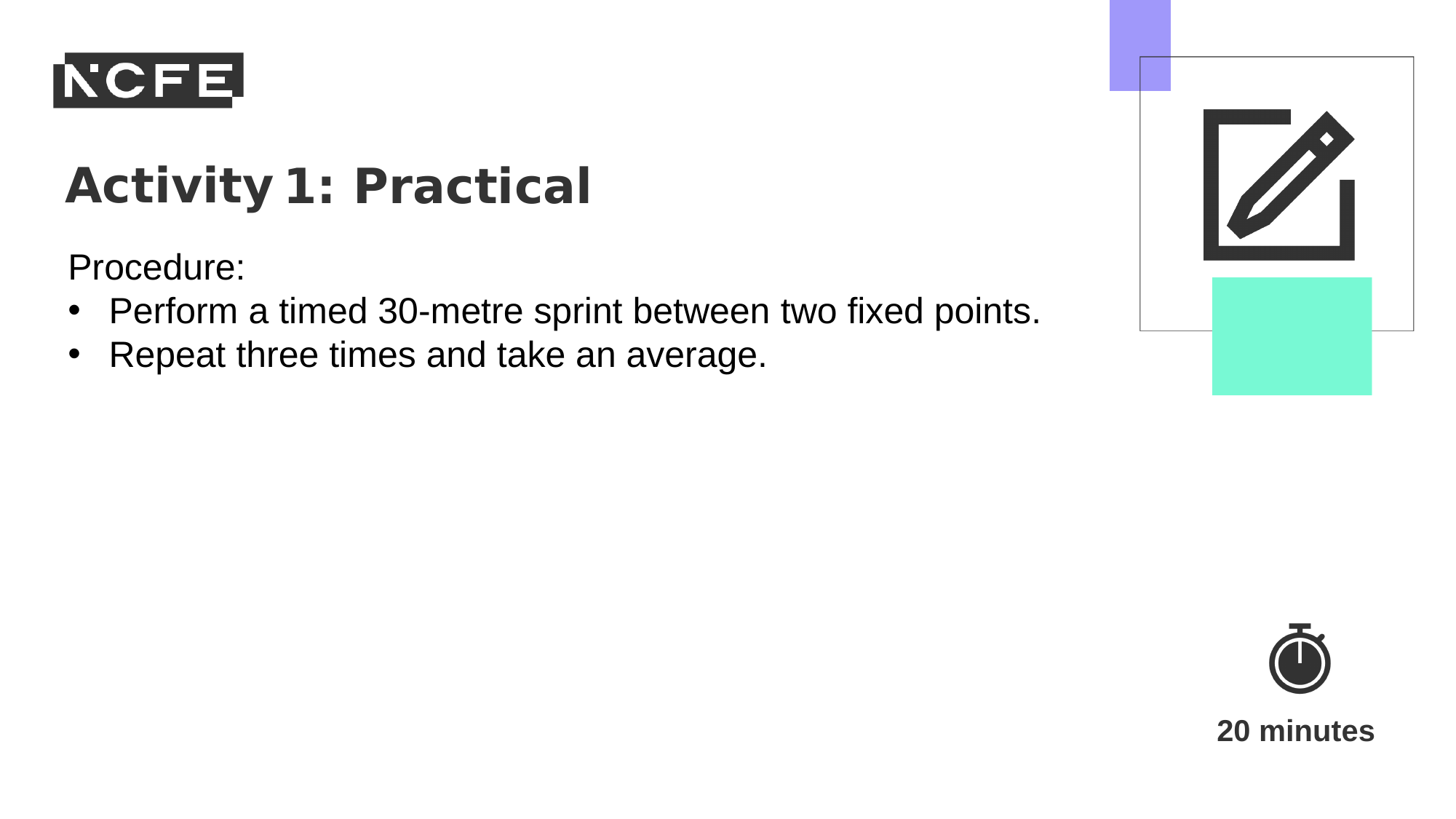

1: Practical
Procedure:
Perform a timed 30-metre sprint between two fixed points.
Repeat three times and take an average.
20 minutes